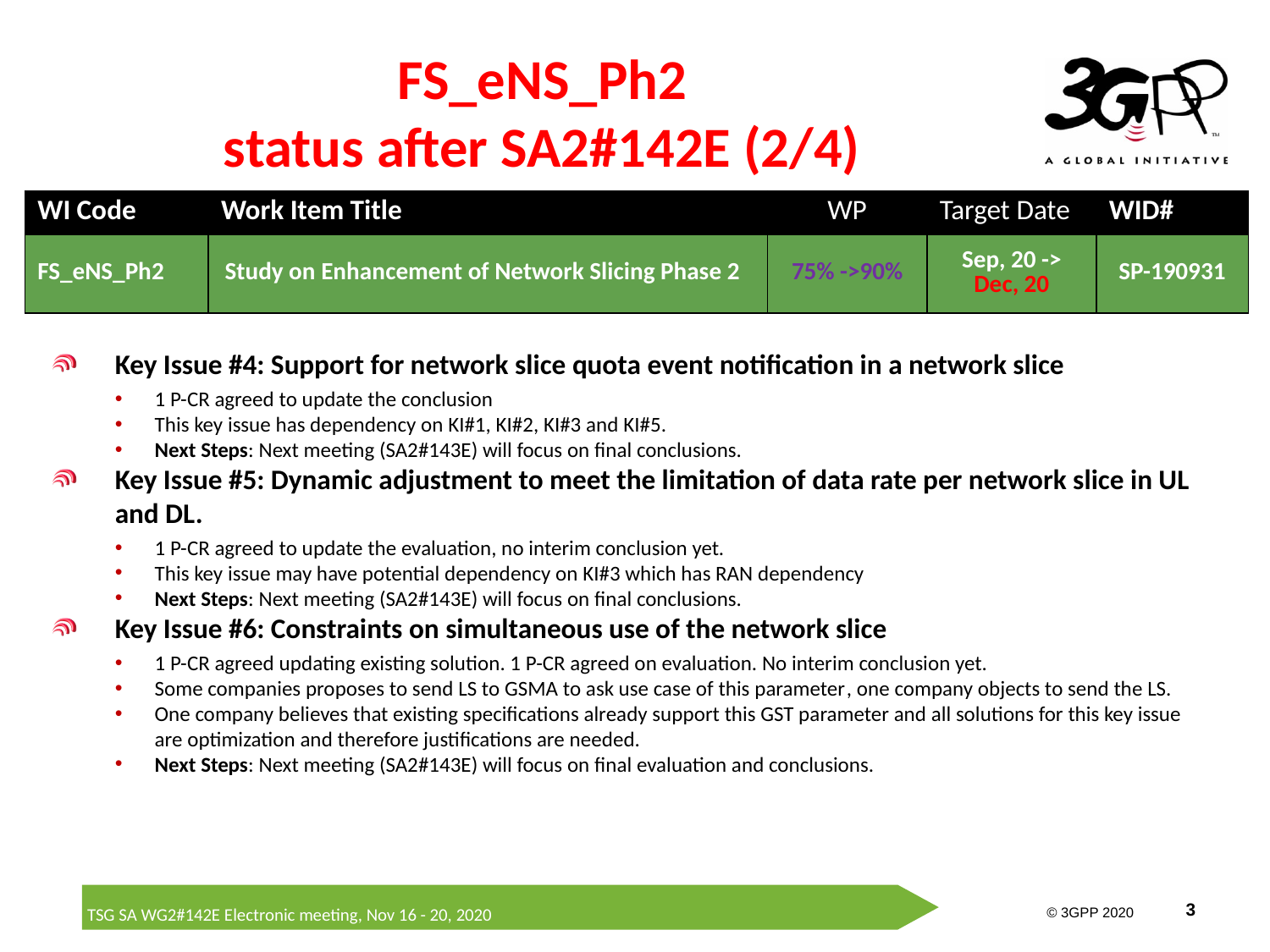

# FS_eNS_Ph2 status after SA2#142E (2/4)
| WI Code | Work Item Title | WP | Target Date | WID# |
| --- | --- | --- | --- | --- |
| FS\_eNS\_Ph2 | Study on Enhancement of Network Slicing Phase 2 | 75% ->90% | Sep, 20 -> Dec, 20 | SP-190931 |
Key Issue #4: Support for network slice quota event notification in a network slice
1 P-CR agreed to update the conclusion
This key issue has dependency on KI#1, KI#2, KI#3 and KI#5.
Next Steps: Next meeting (SA2#143E) will focus on final conclusions.
Key Issue #5: Dynamic adjustment to meet the limitation of data rate per network slice in UL and DL.
1 P-CR agreed to update the evaluation, no interim conclusion yet.
This key issue may have potential dependency on KI#3 which has RAN dependency
Next Steps: Next meeting (SA2#143E) will focus on final conclusions.
Key Issue #6: Constraints on simultaneous use of the network slice
1 P-CR agreed updating existing solution. 1 P-CR agreed on evaluation. No interim conclusion yet.
Some companies proposes to send LS to GSMA to ask use case of this parameter, one company objects to send the LS.
One company believes that existing specifications already support this GST parameter and all solutions for this key issue are optimization and therefore justifications are needed.
Next Steps: Next meeting (SA2#143E) will focus on final evaluation and conclusions.